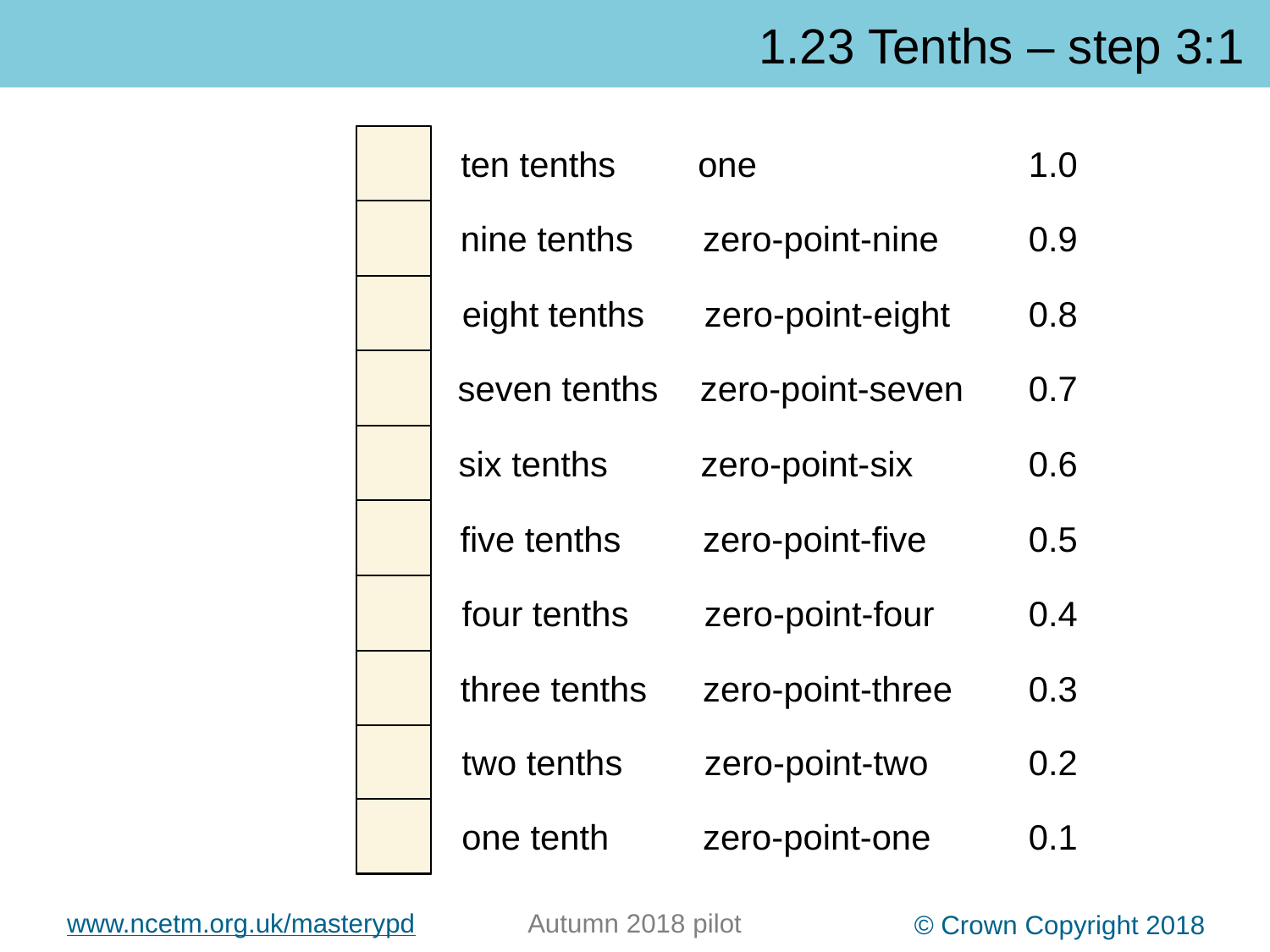

1.23 Tenths – step 3:1

ten tenths
one
1.0

nine tenths
zero-point-nine
0.9

eight tenths
zero-point-eight
0.8

seven tenths
zero-point-seven
0.7

six tenths
zero-point-six
0.6

five tenths
zero-point-five
0.5

four tenths
zero-point-four
0.4

three tenths
zero-point-three
0.3

two tenths
zero-point-two
0.2

one tenth
zero-point-one
0.1